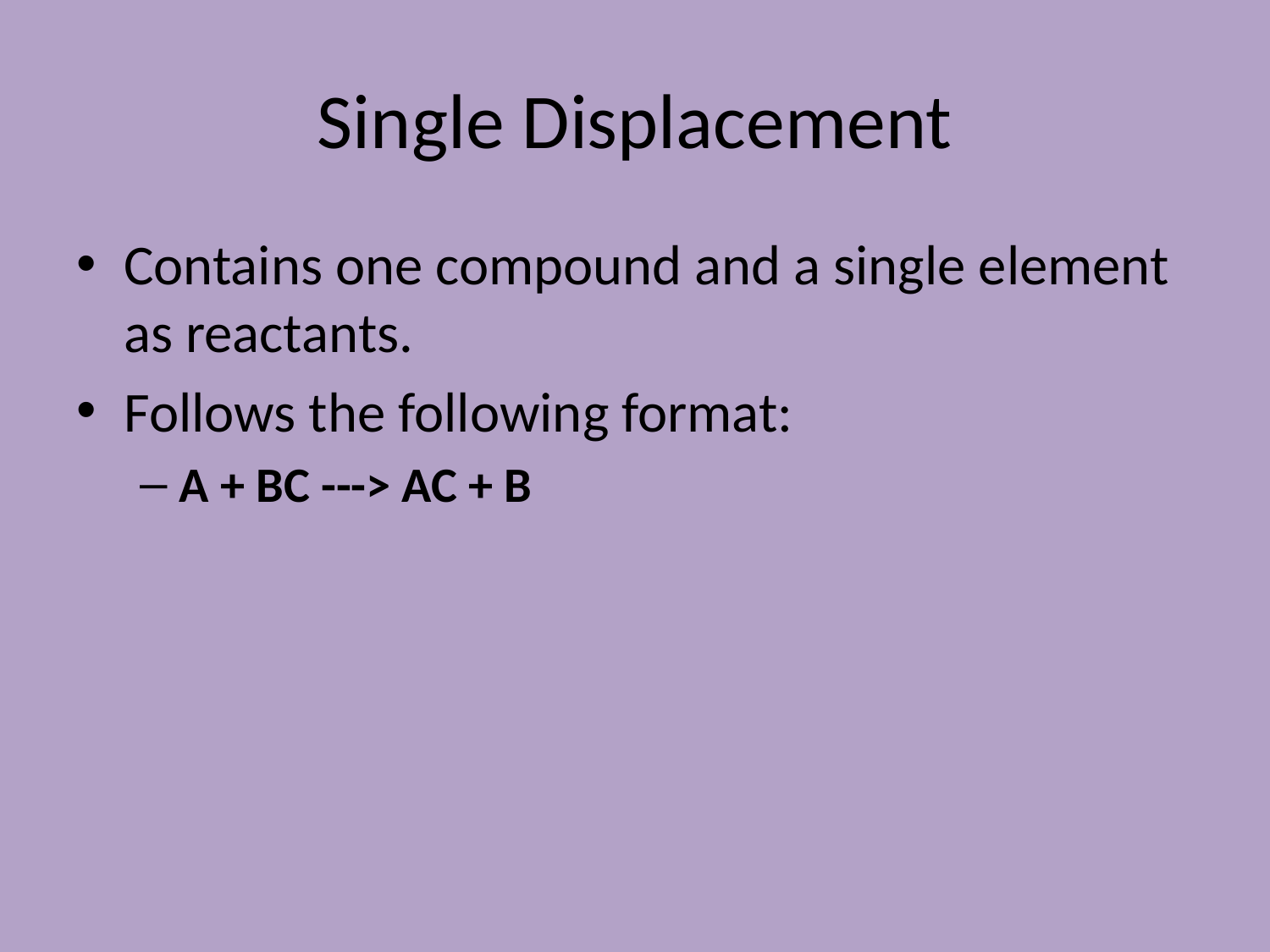

# Single Displacement
Contains one compound and a single element as reactants.
Follows the following format:
A + BC ---> AC + B